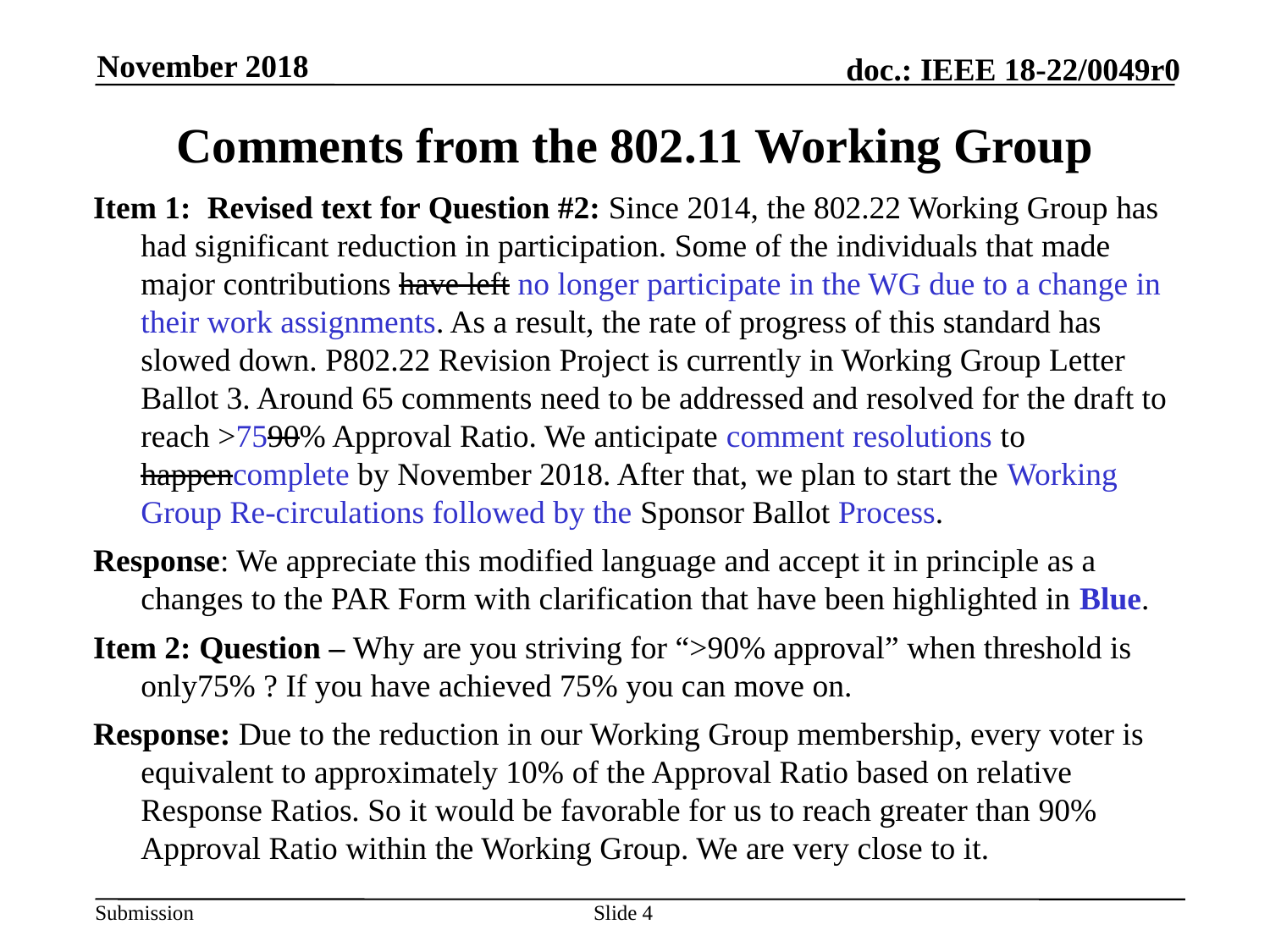

November 2018
# Comments from the 802.11 Working Group
Item 1:  Revised text for Question #2: Since 2014, the 802.22 Working Group has had significant reduction in participation. Some of the individuals that made major contributions have left no longer participate in the WG due to a change in their work assignments. As a result, the rate of progress of this standard has slowed down. P802.22 Revision Project is currently in Working Group Letter Ballot 3. Around 65 comments need to be addressed and resolved for the draft to reach >7590% Approval Ratio. We anticipate comment resolutions to happencomplete by November 2018. After that, we plan to start the Working Group Re-circulations followed by the Sponsor Ballot Process.
Response: We appreciate this modified language and accept it in principle as a changes to the PAR Form with clarification that have been highlighted in Blue.
Item 2: Question – Why are you striving for “>90% approval” when threshold is only75% ? If you have achieved 75% you can move on.
Response: Due to the reduction in our Working Group membership, every voter is equivalent to approximately 10% of the Approval Ratio based on relative Response Ratios. So it would be favorable for us to reach greater than 90% Approval Ratio within the Working Group. We are very close to it.

Slide 4